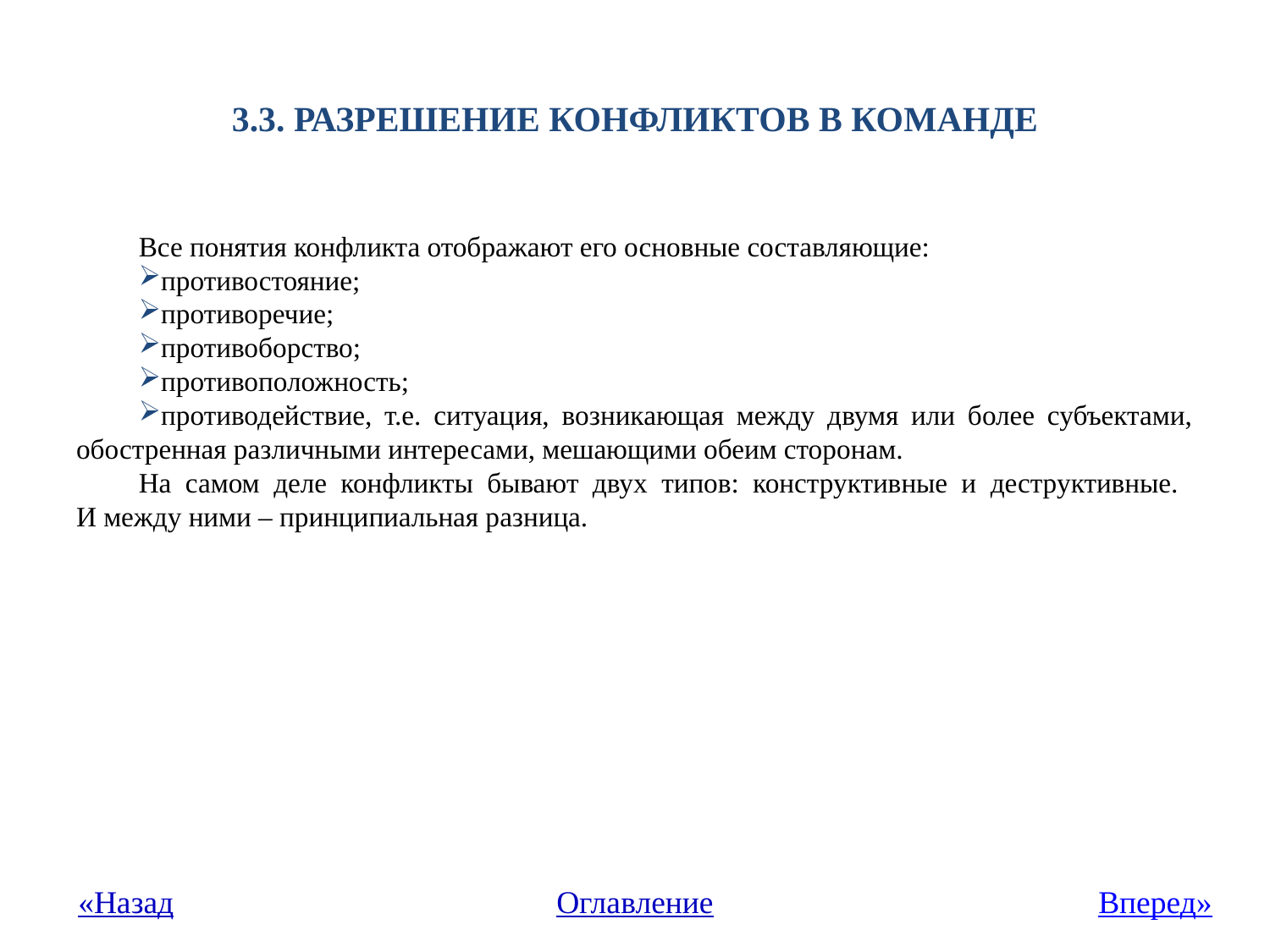

# 3.3. РАЗРЕШЕНИЕ КОНФЛИКТОВ В КОМАНДЕ
Все понятия конфликта отображают его основные составляющие:
противостояние;
противоречие;
противоборство;
противоположность;
противодействие, т.е. ситуация, возникающая между двумя или более субъектами, обостренная различными интересами, мешающими обеим сторонам.
На самом деле конфликты бывают двух типов: конструктивные и деструктивные.
И между ними – принципиальная разница.

«Назад
Оглавление
Вперед»